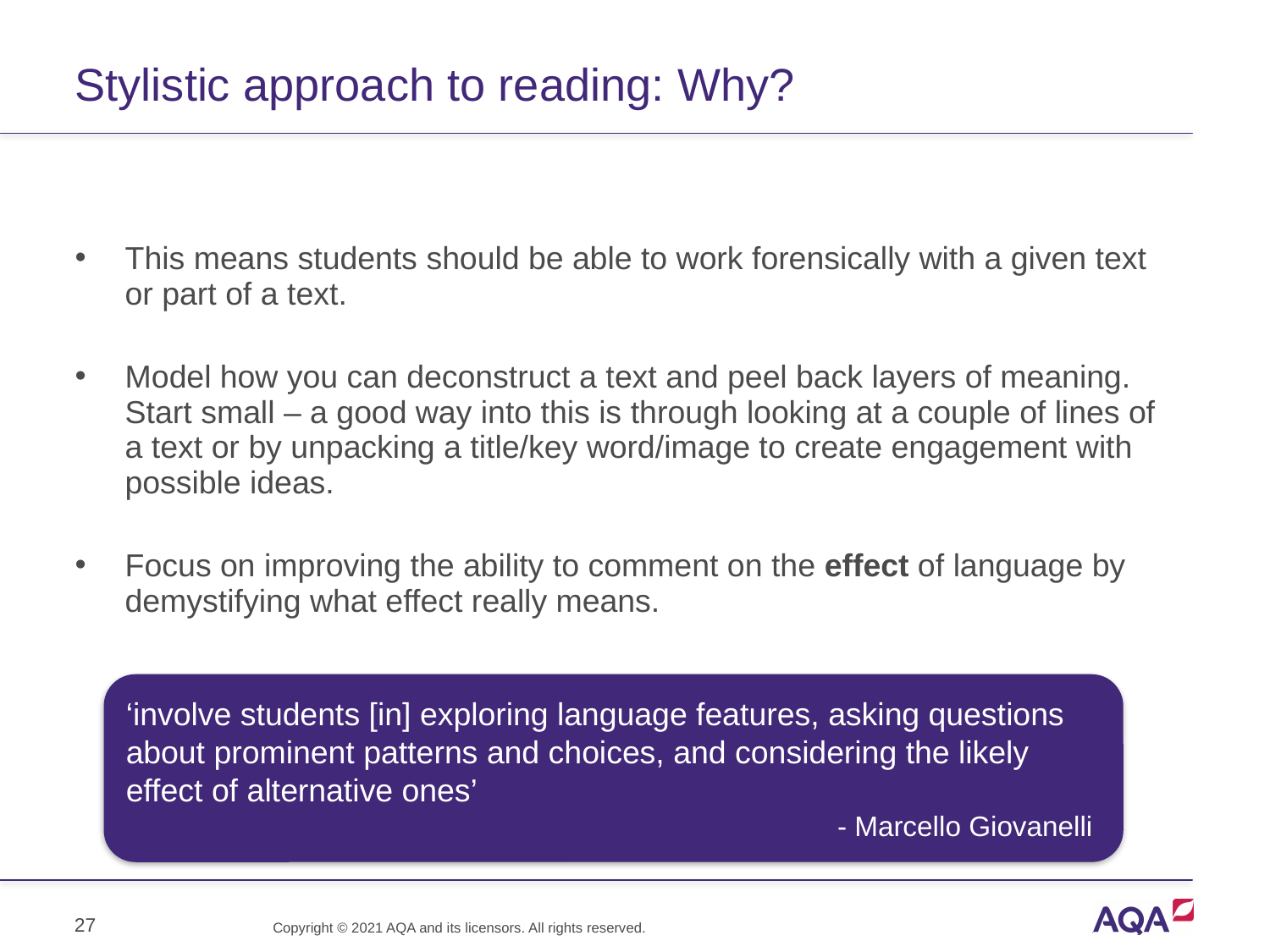

# Stylistic approach to reading: Why?
This means students should be able to work forensically with a given text or part of a text.

Model how you can deconstruct a text and peel back layers of meaning. Start small – a good way into this is through looking at a couple of lines of a text or by unpacking a title/key word/image to create engagement with possible ideas.

Focus on improving the ability to comment on the effect of language by demystifying what effect really means.

‘involve students [in] exploring language features, asking questions about prominent patterns and choices, and considering the likely effect of alternative ones’
- Marcello Giovanelli
27
Copyright © 2021 AQA and its licensors. All rights reserved.